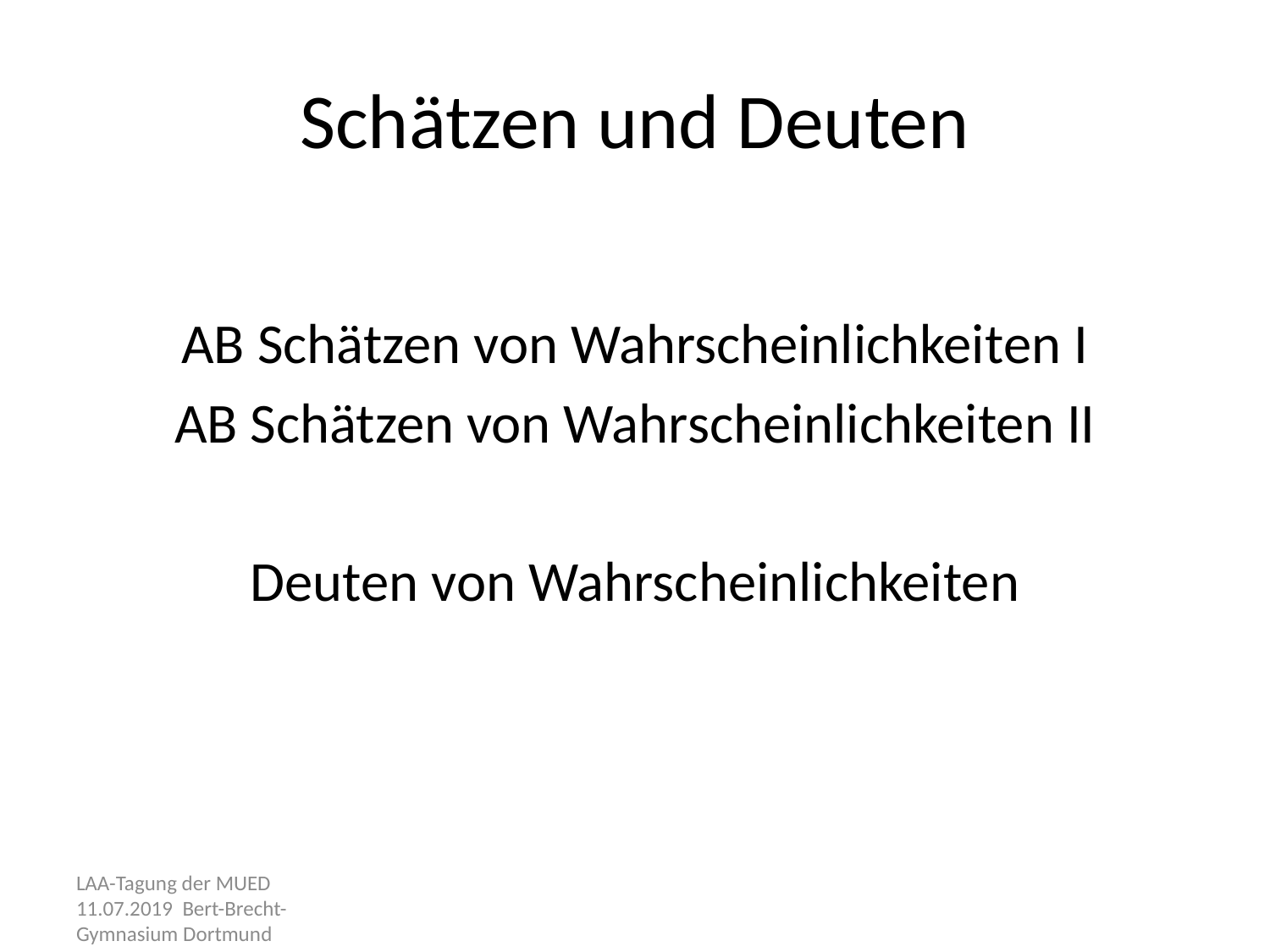

# Schätzen und Deuten

AB Schätzen von Wahrscheinlichkeiten I
AB Schätzen von Wahrscheinlichkeiten II

Deuten von Wahrscheinlichkeiten
LAA-Tagung der MUED  11.07.2019  Bert-Brecht-Gymnasium Dortmund